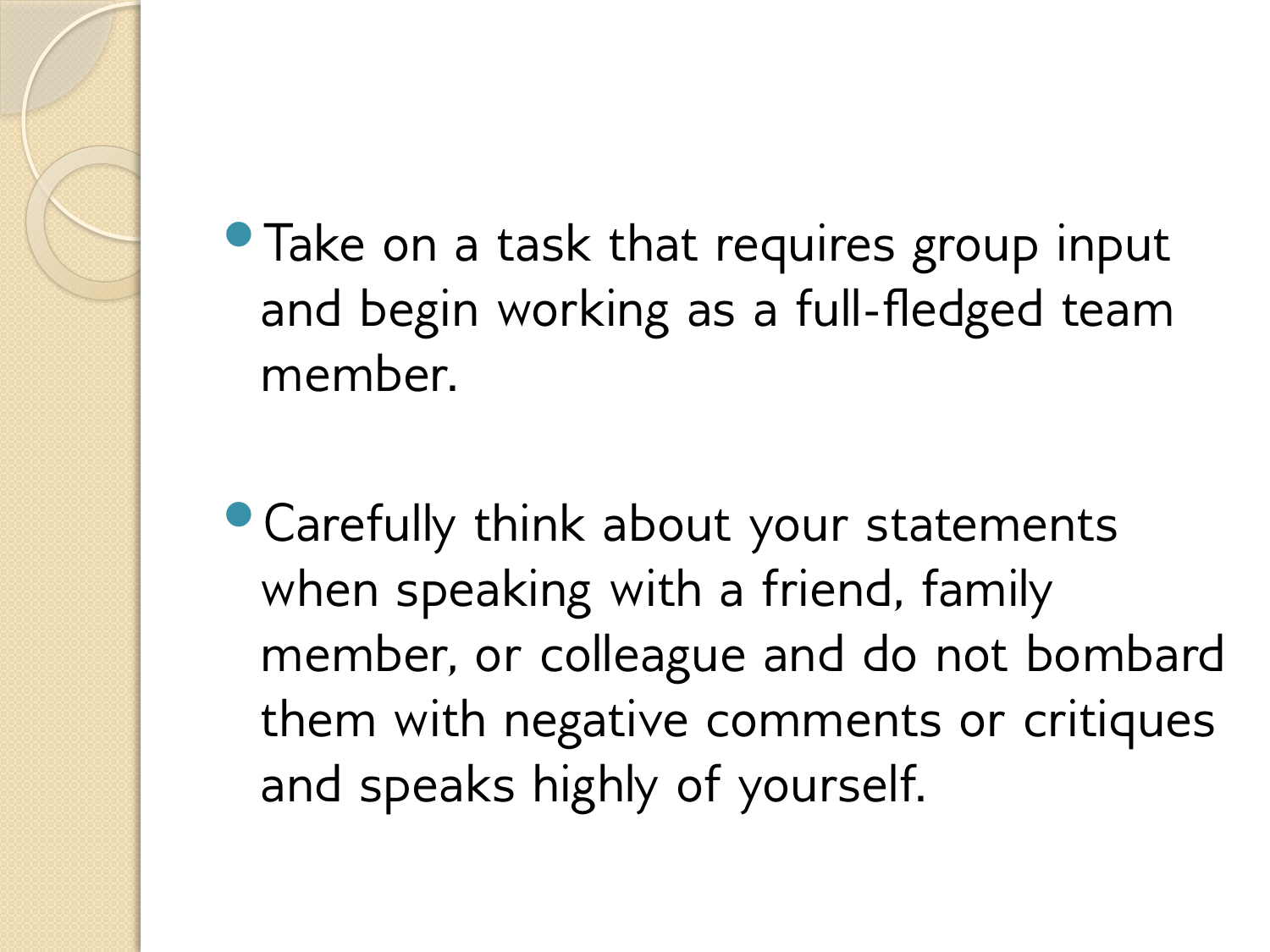

#
Take on a task that requires group input and begin working as a full-fledged team member.

Carefully think about your statements when speaking with a friend, family member, or colleague and do not bombard them with negative comments or critiques and speaks highly of yourself.